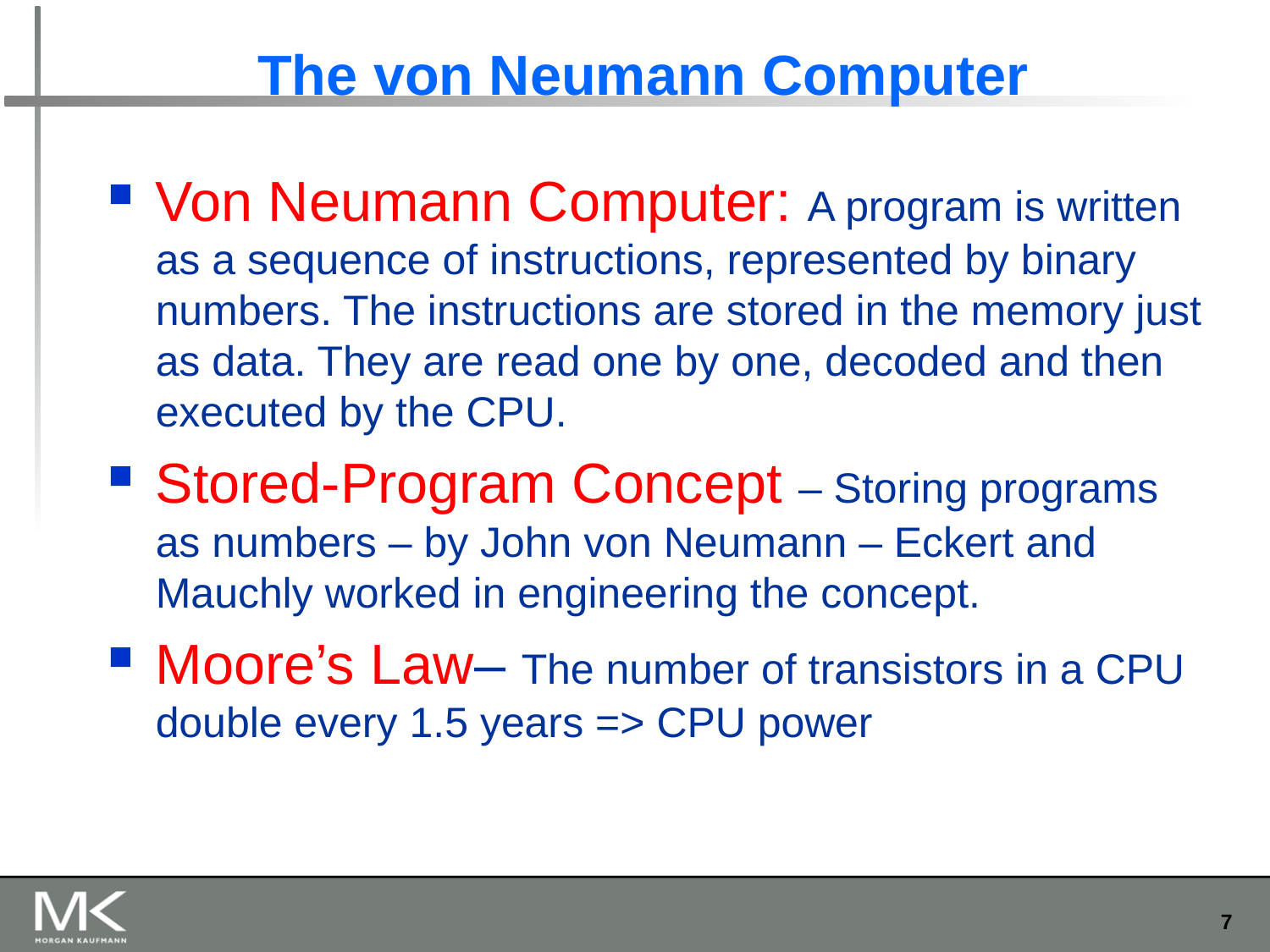

# The von Neumann Computer
Von Neumann Computer: A program is written as a sequence of instructions, represented by binary numbers. The instructions are stored in the memory just as data. They are read one by one, decoded and then executed by the CPU.
Stored-Program Concept – Storing programs as numbers – by John von Neumann – Eckert and Mauchly worked in engineering the concept.
Moore’s Law– The number of transistors in a CPU double every 1.5 years => CPU power